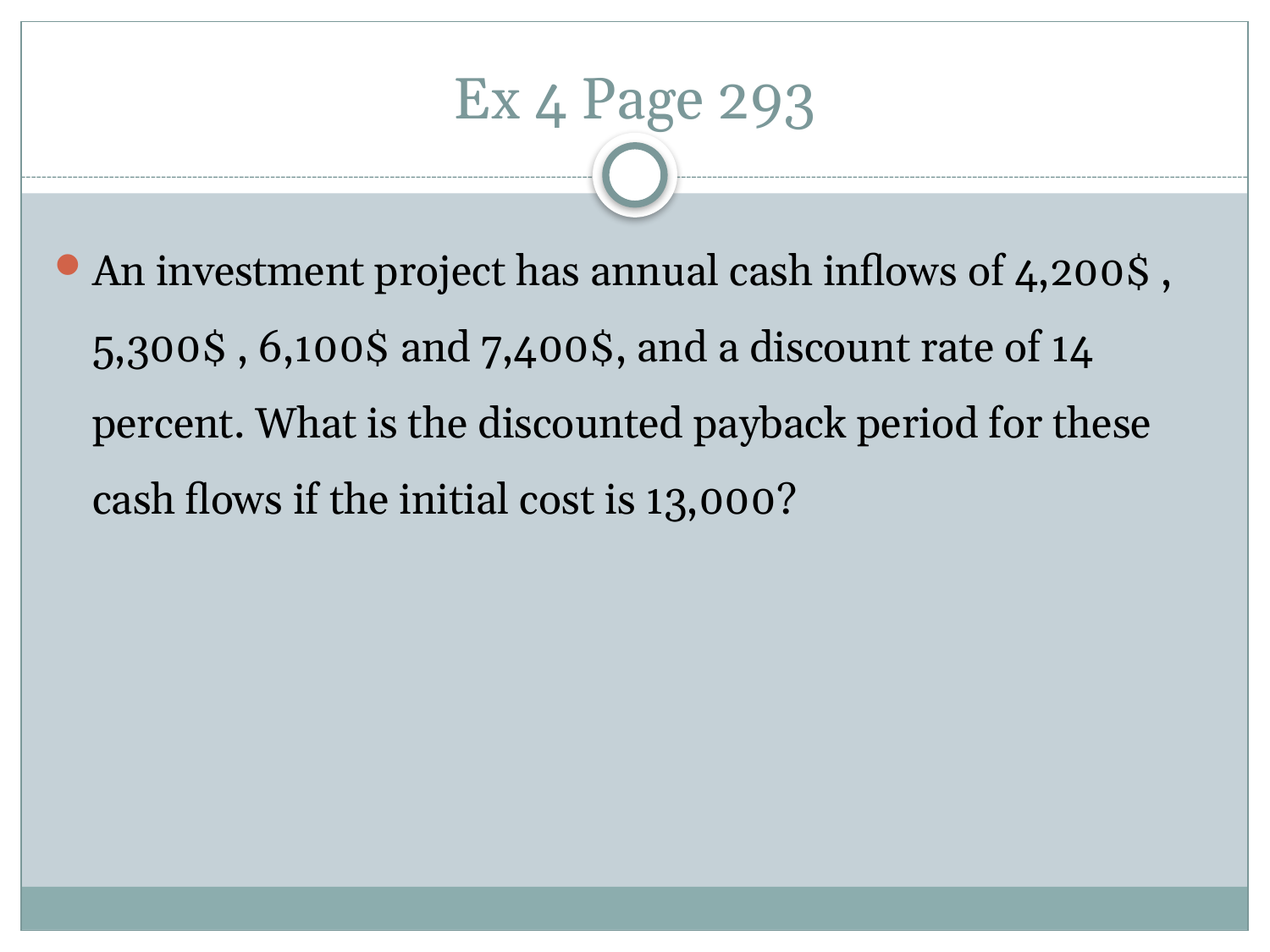

# Ex 4 Page 293
An investment project has annual cash inflows of 4,200$ , 5,300$ , 6,100$ and 7,400$, and a discount rate of 14 percent. What is the discounted payback period for these cash flows if the initial cost is 13,000?